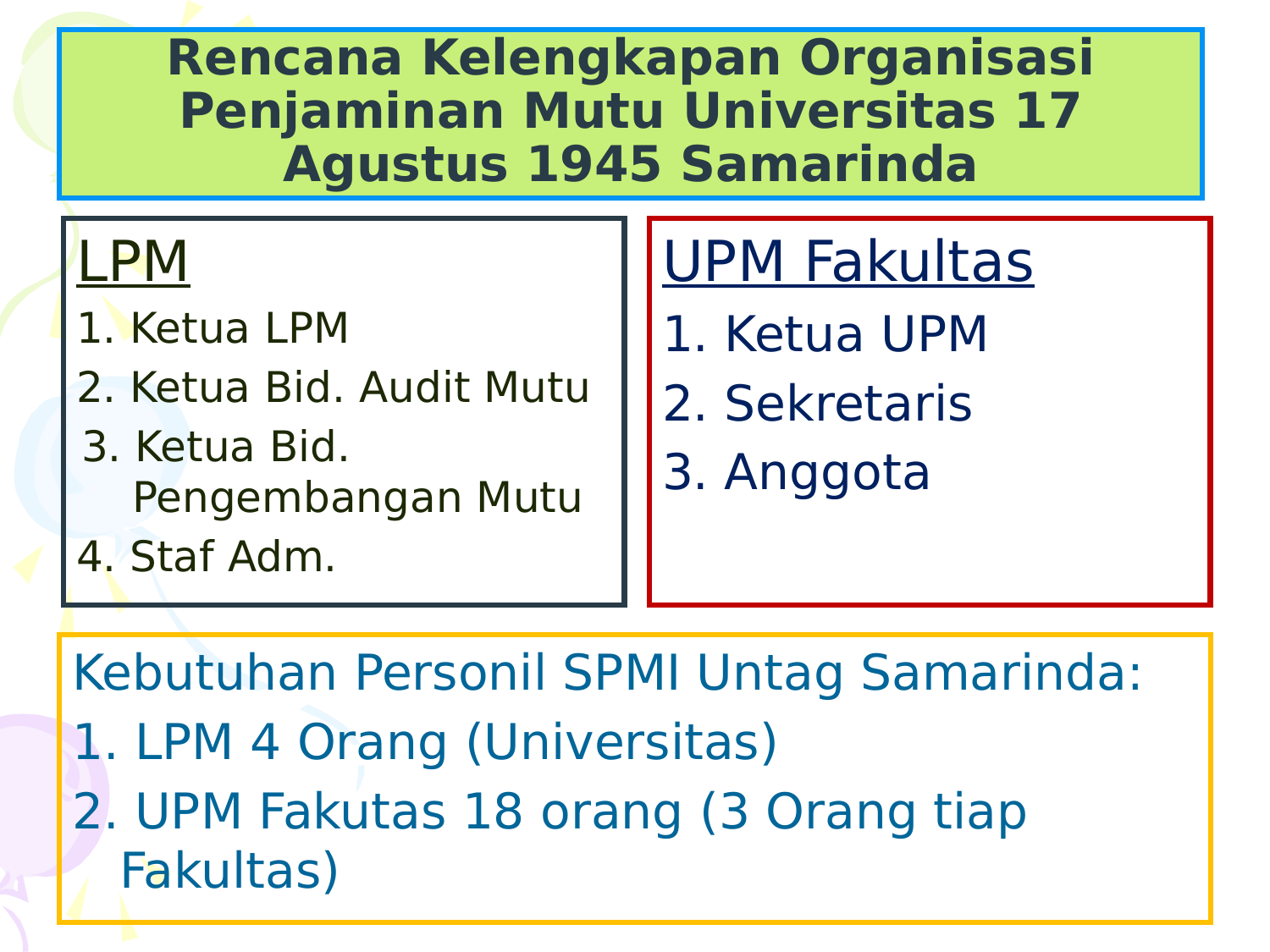

# Rencana Kelengkapan Organisasi Penjaminan Mutu Universitas 17 Agustus 1945 Samarinda
LPM
1. Ketua LPM
2. Ketua Bid. Audit Mutu
3. Ketua Bid.    Pengembangan Mutu
4. Staf Adm.
UPM Fakultas
1. Ketua UPM
2. Sekretaris
3. Anggota
Kebutuhan Personil SPMI Untag Samarinda:
1. LPM 4 Orang (Universitas)
2. UPM Fakutas 18 orang (3 Orang tiap Fakultas)